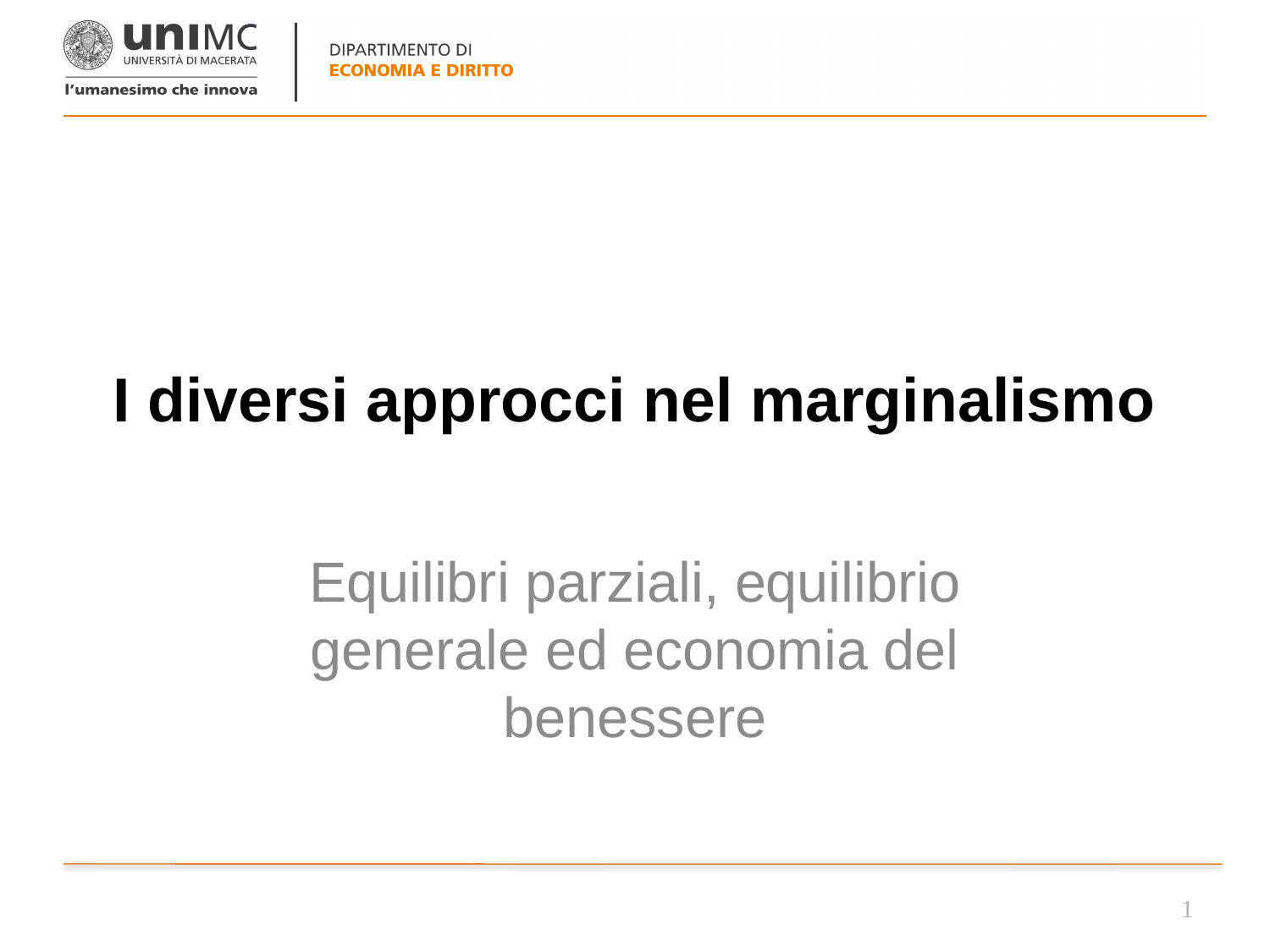

1
# I diversi approcci nel marginalismo
Equilibri parziali, equilibrio generale ed economia del benessere